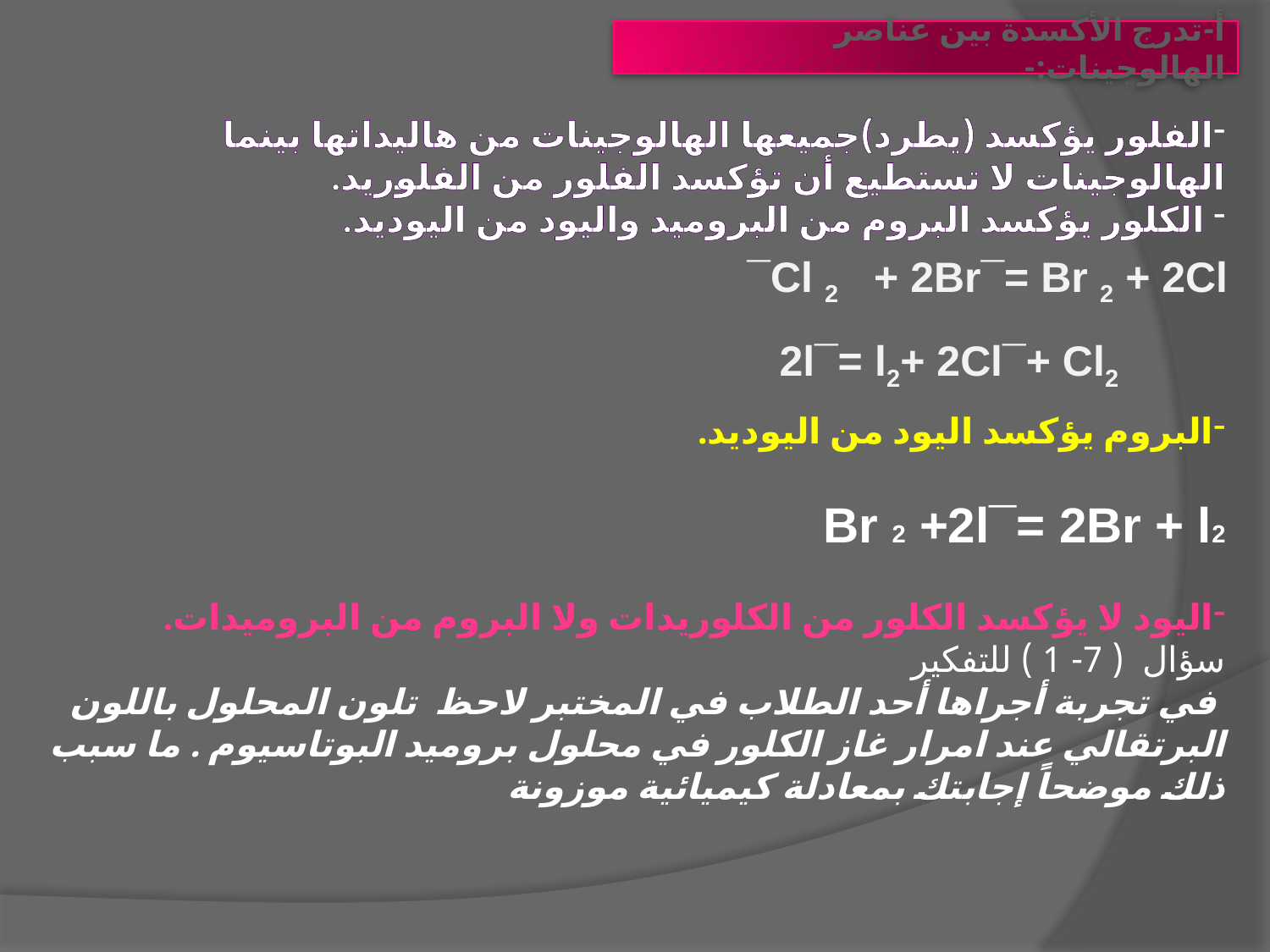

أ-تدرج الأكسدة بين عناصر الهالوجينات:-
الفلور يؤكسد (يطرد)جميعها الهالوجينات من هاليداتها بينما الهالوجينات لا تستطيع أن تؤكسد الفلور من الفلوريد.
 الكلور يؤكسد البروم من البروميد واليود من اليوديد.

البروم يؤكسد اليود من اليوديد.

Br 2 +2l¯= 2Br + l2

اليود لا يؤكسد الكلور من الكلوريدات ولا البروم من البروميدات.
سؤال  ( 7- 1 ) للتفكير
 في تجربة أجراها أحد الطلاب في المختبر لاحظ  تلون المحلول باللون البرتقالي عند امرار غاز الكلور في محلول بروميد البوتاسيوم . ما سبب ذلك موضحاً إجابتك بمعادلة كيميائية موزونة

Cl 2   + 2Br¯= Br 2 + 2Cl¯
 2l¯= l2+ 2Cl¯+ Cl2